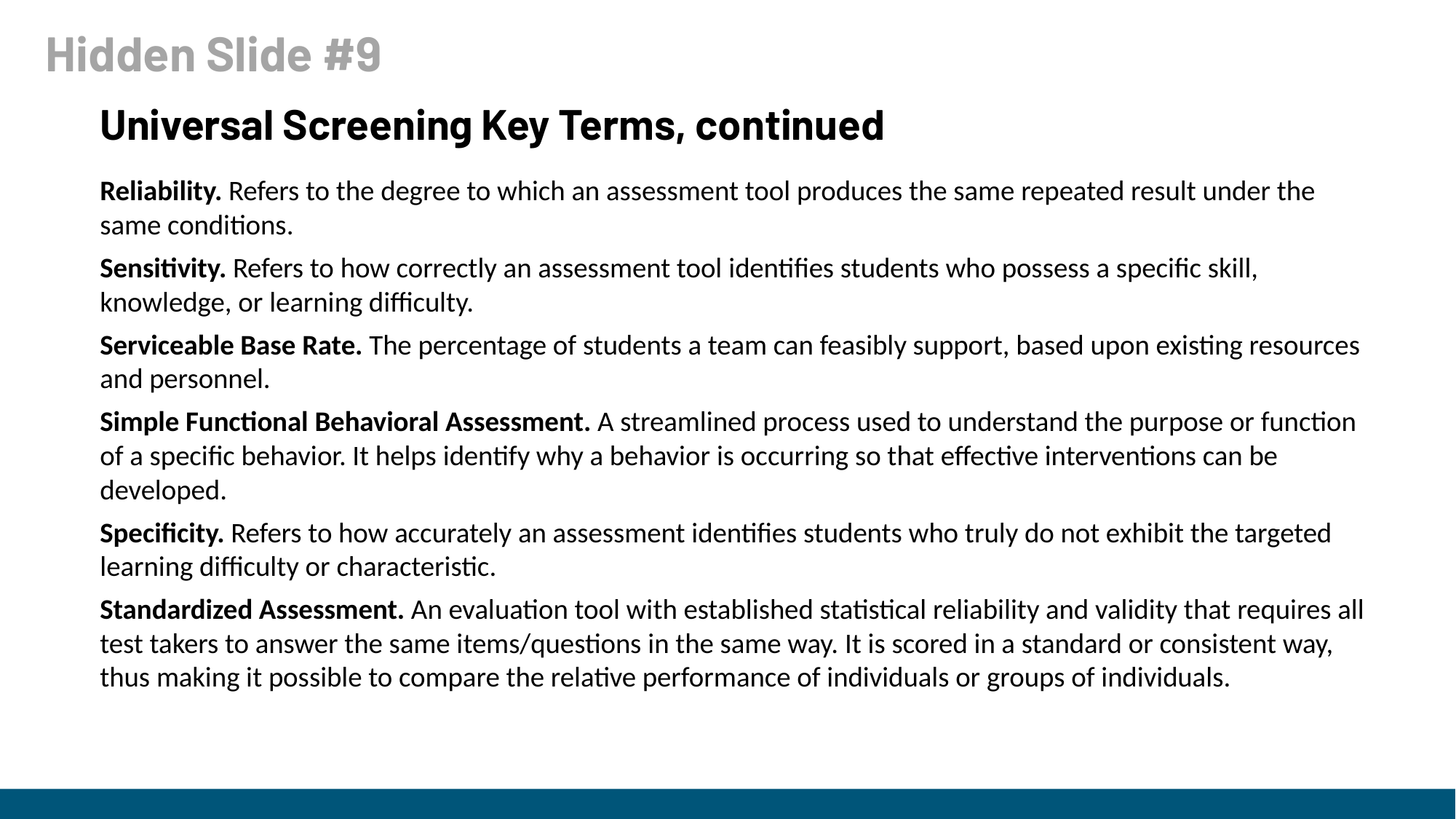

# Hidden Slide #9
Universal Screening Key Terms, continued
Reliability. Refers to the degree to which an assessment tool produces the same repeated result under the same conditions.
Sensitivity. Refers to how correctly an assessment tool identifies students who possess a specific skill, knowledge, or learning difficulty.
Serviceable Base Rate. The percentage of students a team can feasibly support, based upon existing resources and personnel.
Simple Functional Behavioral Assessment. A streamlined process used to understand the purpose or function of a specific behavior. It helps identify why a behavior is occurring so that effective interventions can be developed.
Specificity. Refers to how accurately an assessment identifies students who truly do not exhibit the targeted learning difficulty or characteristic.
Standardized Assessment. An evaluation tool with established statistical reliability and validity that requires all test takers to answer the same items/questions in the same way. It is scored in a standard or consistent way, thus making it possible to compare the relative performance of individuals or groups of individuals.